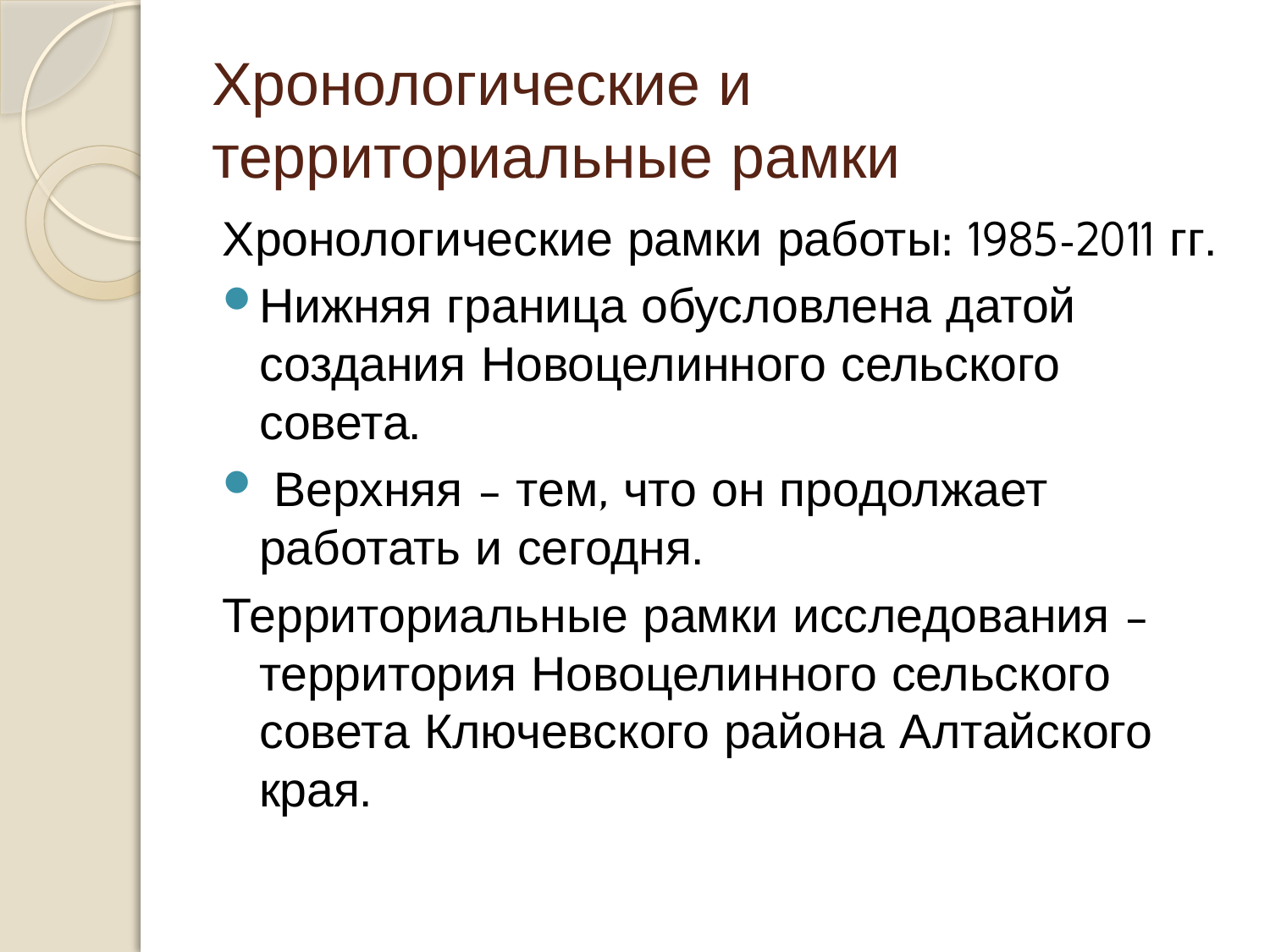

# Хронологические и территориальные рамки
Хронологические рамки работы: 1985-2011 гг.
Нижняя граница обусловлена датой создания Новоцелинного сельского совета.
 Верхняя – тем, что он продолжает работать и сегодня.
Территориальные рамки исследования – территория Новоцелинного сельского совета Ключевского района Алтайского края.